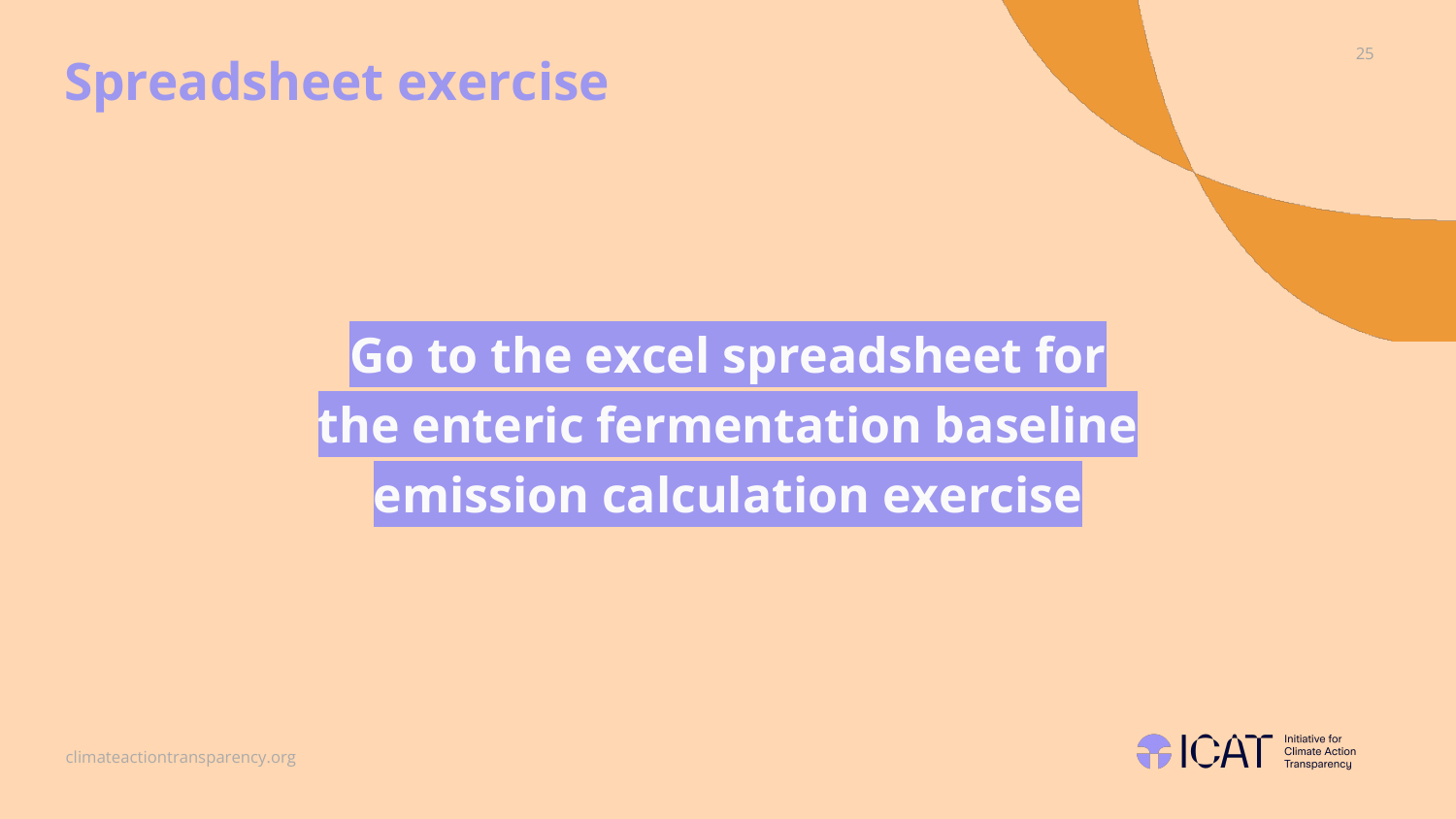

# Spreadsheet exercise
Go to the excel spreadsheet for the enteric fermentation baseline emission calculation exercise